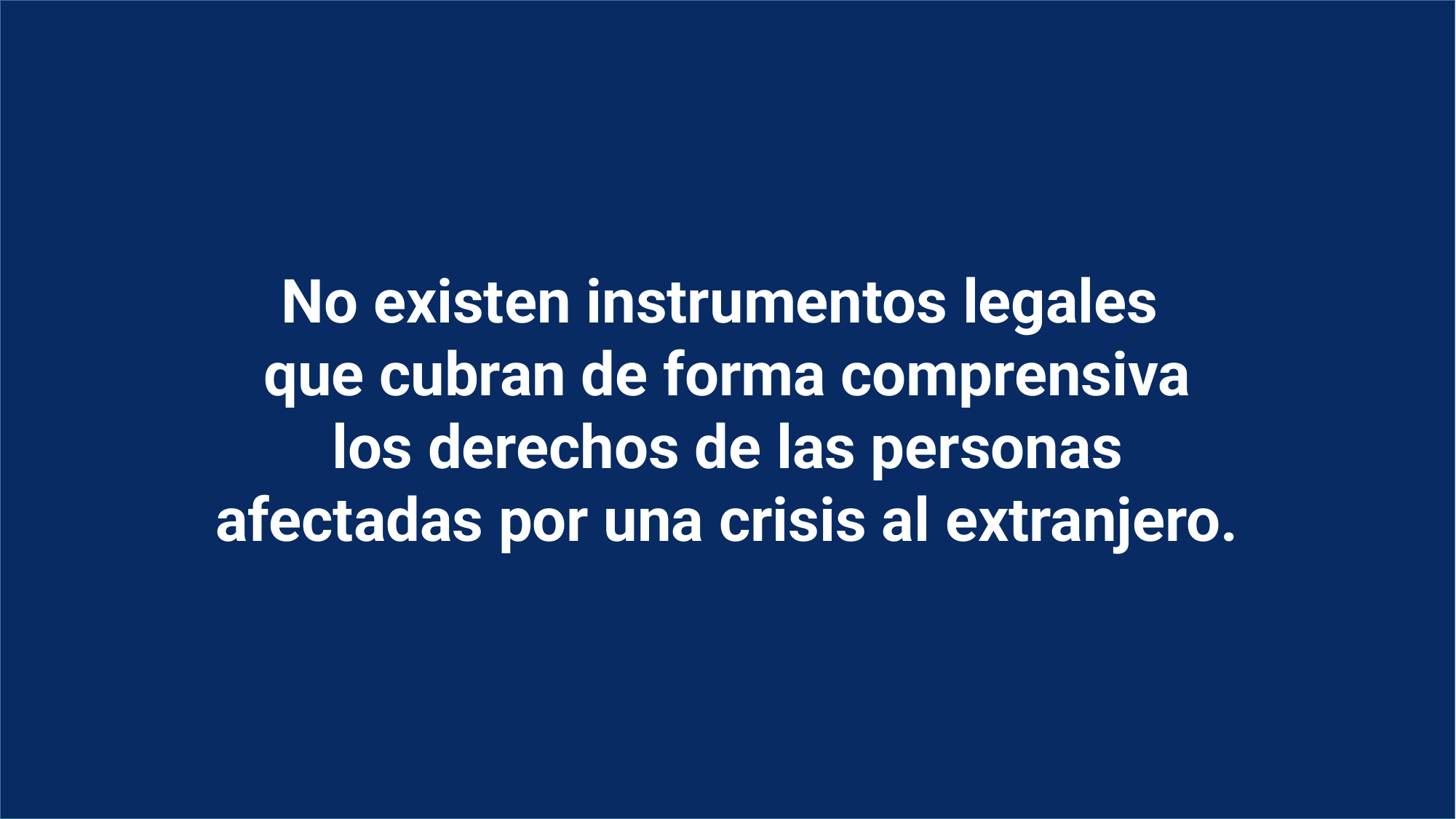

No existen instrumentos legales
que cubran de forma comprensiva
los derechos de las personas
afectadas por una crisis al extranjero.